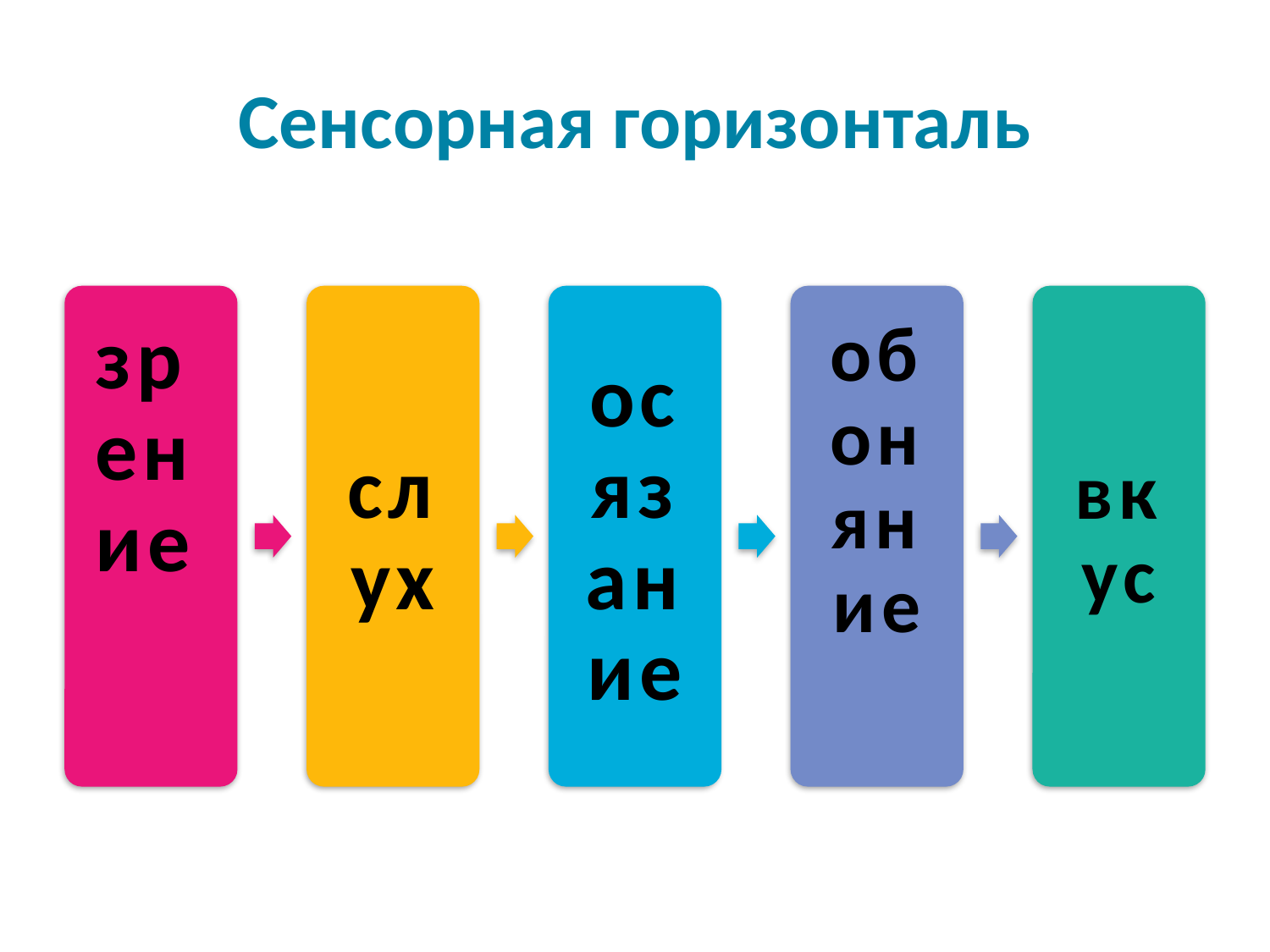

# Сенсорная горизонталь
зрение

слух

осязание

обоняние

вкус